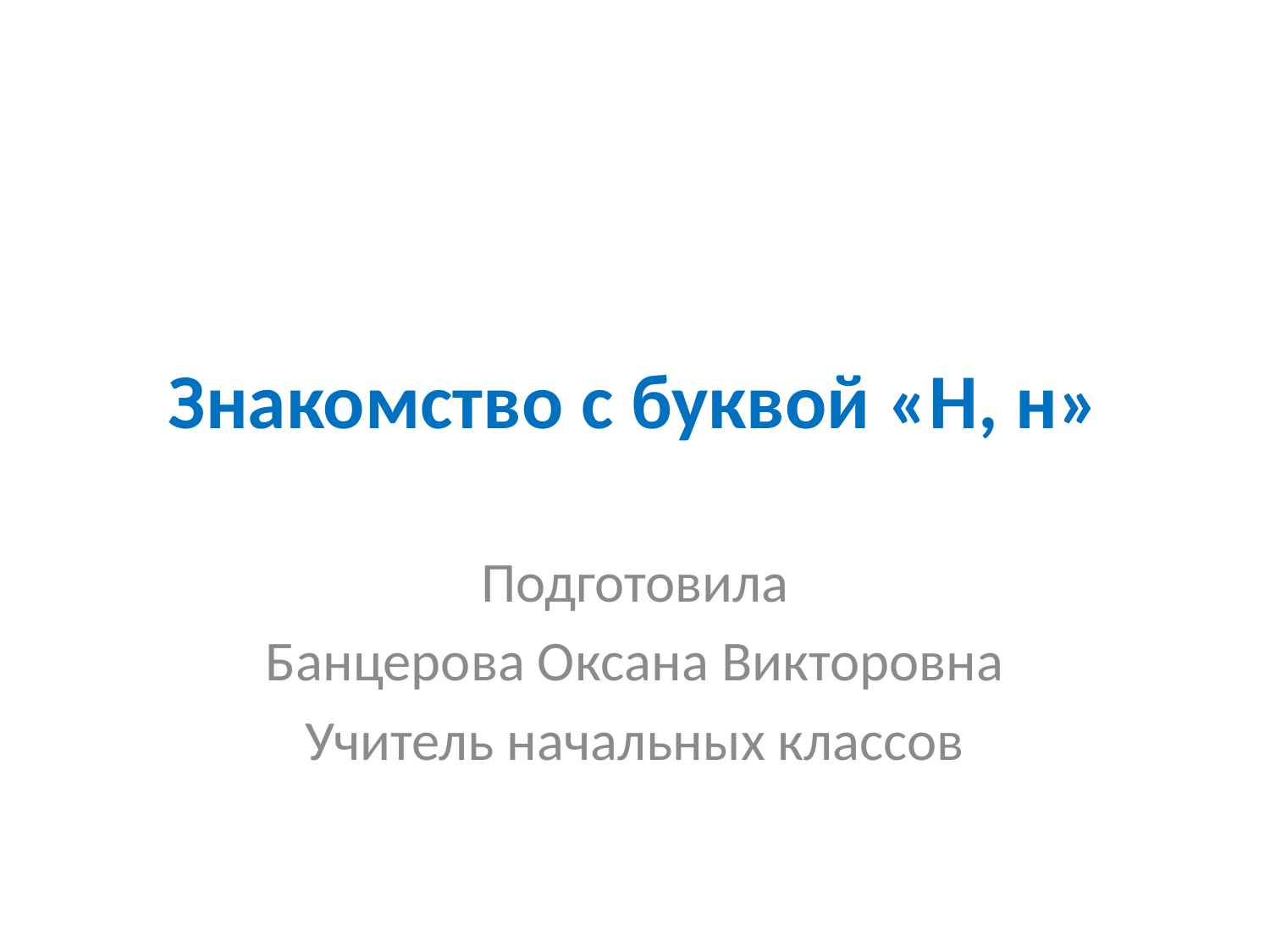

# Знакомство с буквой «Н, н»
Подготовила
Банцерова Оксана Викторовна
Учитель начальных классов